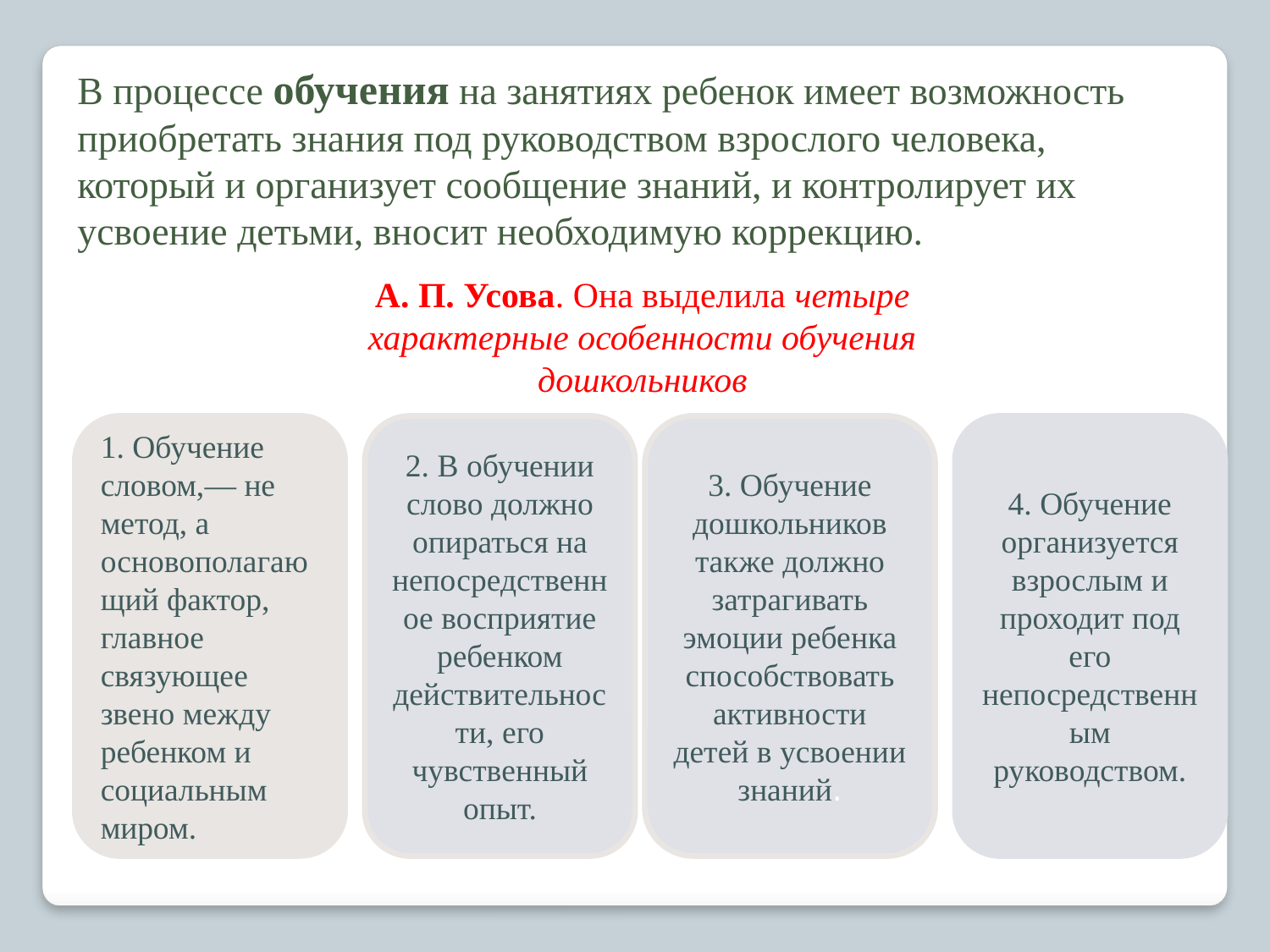

В процессе обучения на занятиях ребенок имеет возможность приобретать знания под руководством взрослого человека, который и организует сообщение знаний, и контролирует их усвоение детьми, вносит необходимую коррекцию.
А. П. Усова. Она выделила четыре характерные особенности обучения дошкольников
1. Обучение словом,— не метод, а основополагающий фактор, главное связующее звено между ребенком и социальным миром.
2. В обучении слово должно опираться на непосредственное восприятие ребенком действительности, его чувственный опыт.
3. Обучение дошкольников также должно затрагивать эмоции ребенка способствовать активности детей в усвоении знаний.
4. Обучение организуется взрослым и проходит под его непосредственным руководством.